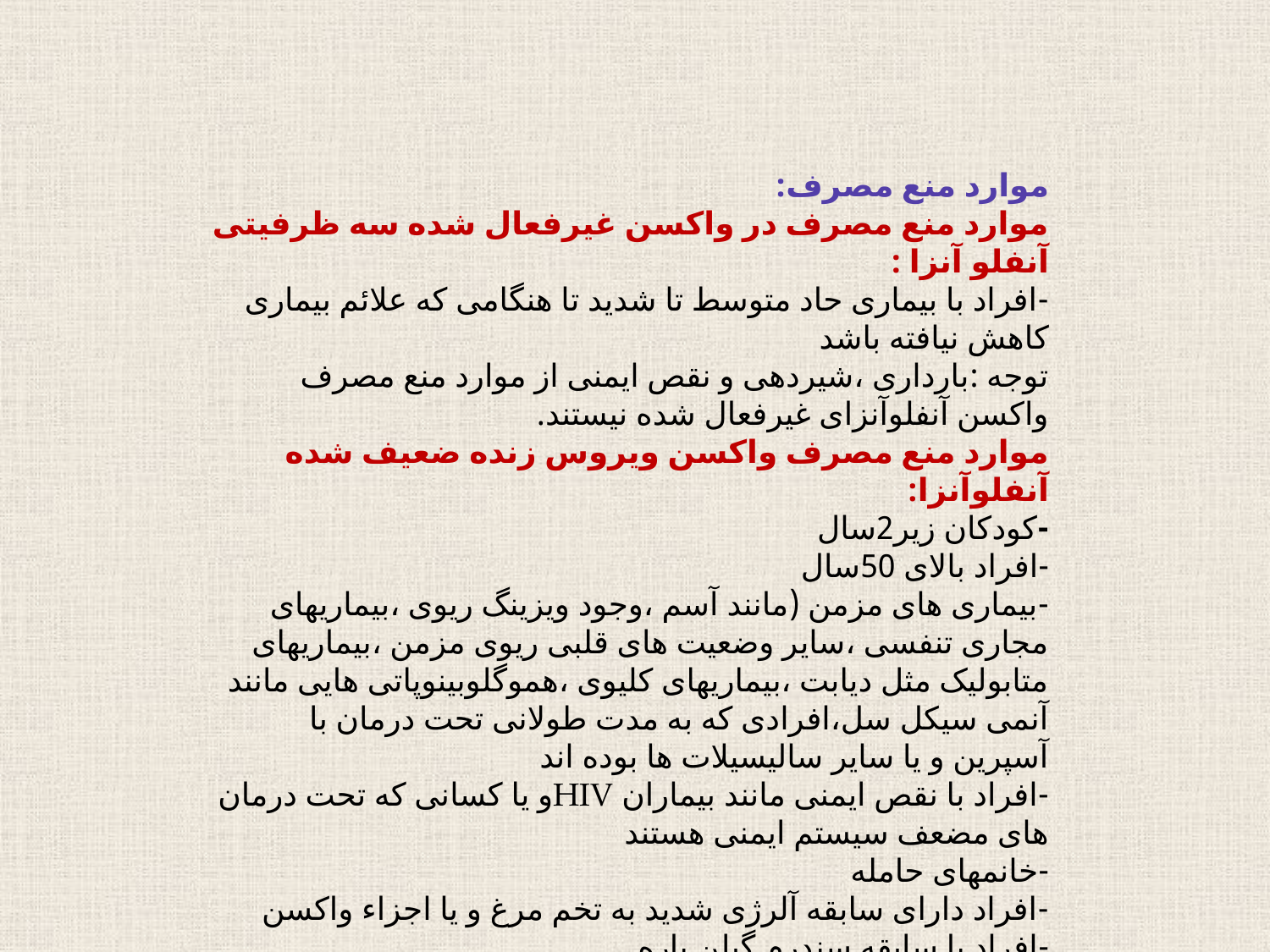

موارد منع مصرف:
موارد منع مصرف در واکسن غیرفعال شده سه ظرفیتی آنفلو آنزا :
-افراد با بیماری حاد متوسط تا شدید تا هنگامی که علائم بیماری کاهش نیافته باشد
توجه :بارداری ،شیردهی و نقص ایمنی از موارد منع مصرف واکسن آنفلوآنزای غیرفعال شده نیستند.
موارد منع مصرف واکسن ویروس زنده ضعیف شده آنفلوآنزا:
-کودکان زیر2سال
-افراد بالای 50سال
-بیماری های مزمن (مانند آسم ،وجود ویزینگ ریوی ،بیماریهای مجاری تنفسی ،سایر وضعیت های قلبی ریوی مزمن ،بیماریهای متابولیک مثل دیابت ،بیماریهای کلیوی ،هموگلوبینوپاتی هایی مانند آنمی سیکل سل،افرادی که به مدت طولانی تحت درمان با آسپرین و یا سایر سالیسیلات ها بوده اند
-افراد با نقص ایمنی مانند بیماران HIVو یا کسانی که تحت درمان های مضعف سیستم ایمنی هستند
-خانمهای حامله
-افراد دارای سابقه آلرژی شدید به تخم مرغ و یا اجزاء واکسن
-افراد با سابقه سندرم گیلن باره
-بیماری های حاد متوسط تا شدید